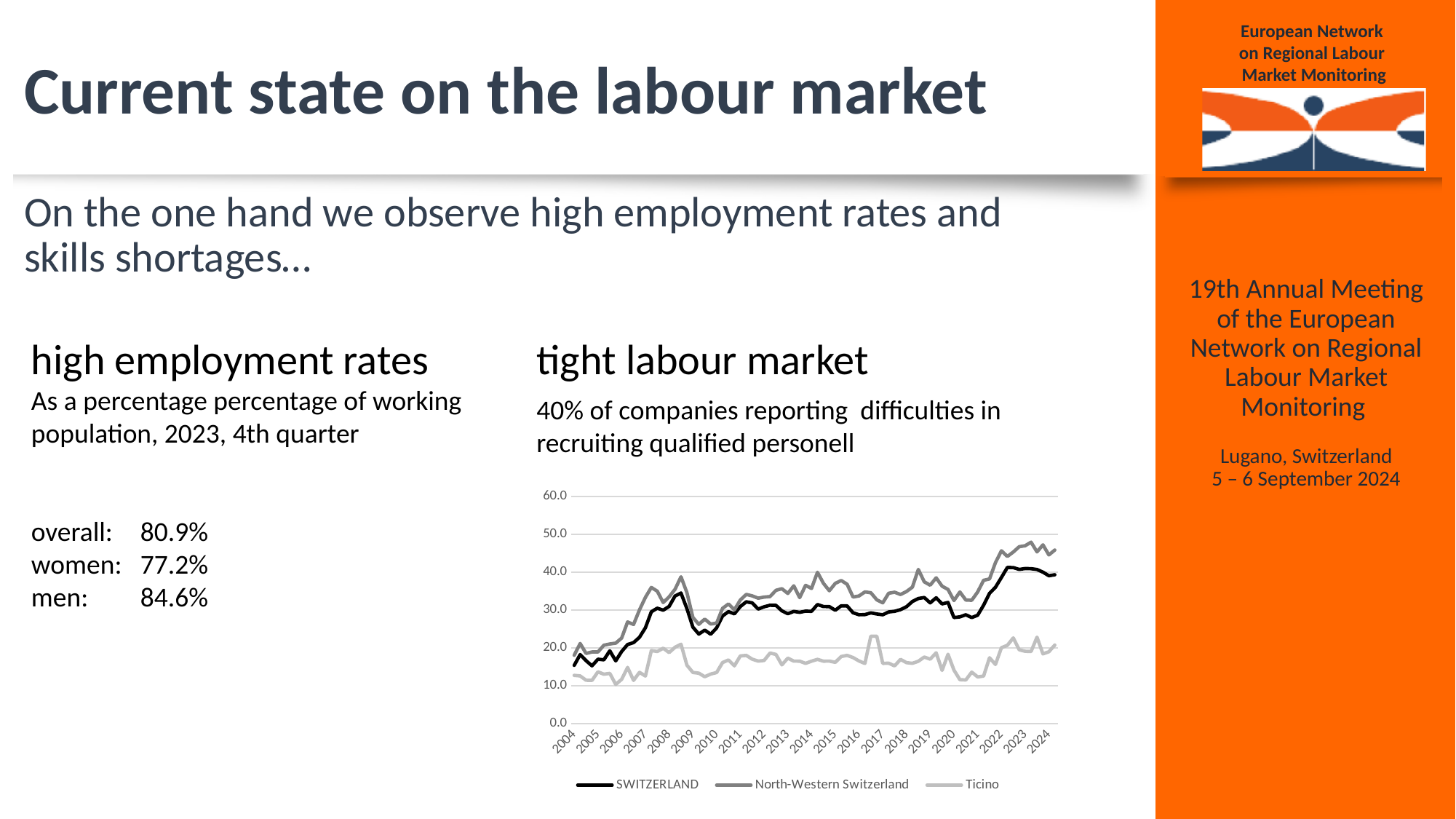

# Current state on the labour market
On the one hand we observe high employment rates and skills shortages…

high employment rates
As a percentage percentage of working population, 2023, 4th quarter

overall: 	80.9%
women: 	77.2%
men: 	84.6%
tight labour market
40% of companies reporting  difficulties in recruiting qualified personell

[unsupported chart]